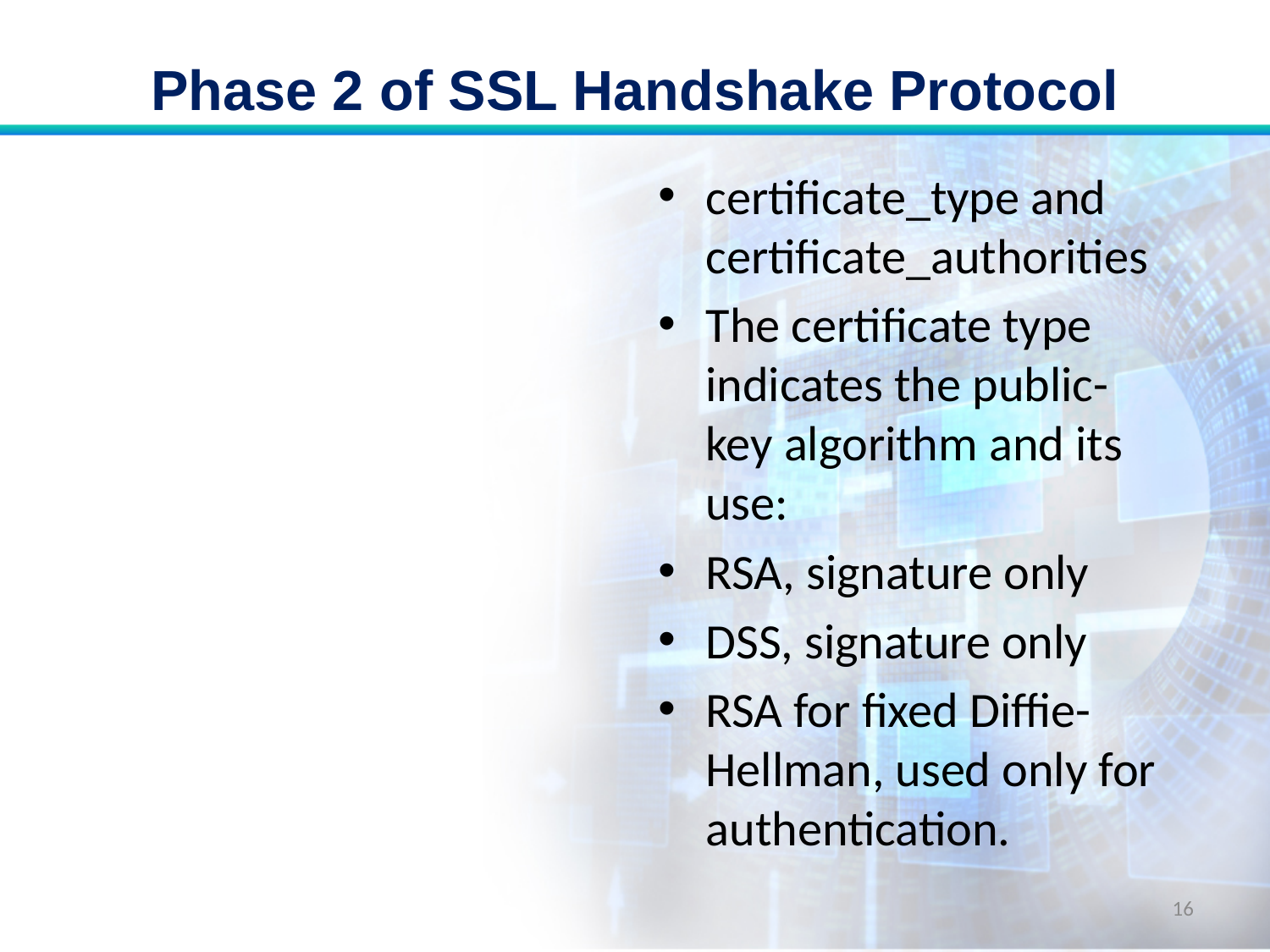

# Phase 2 of SSL Handshake Protocol
certificate_type and certificate_authorities
The certificate type indicates the public-key algorithm and its use:
RSA, signature only
DSS, signature only
RSA for fixed Diffie-Hellman, used only for authentication.
16